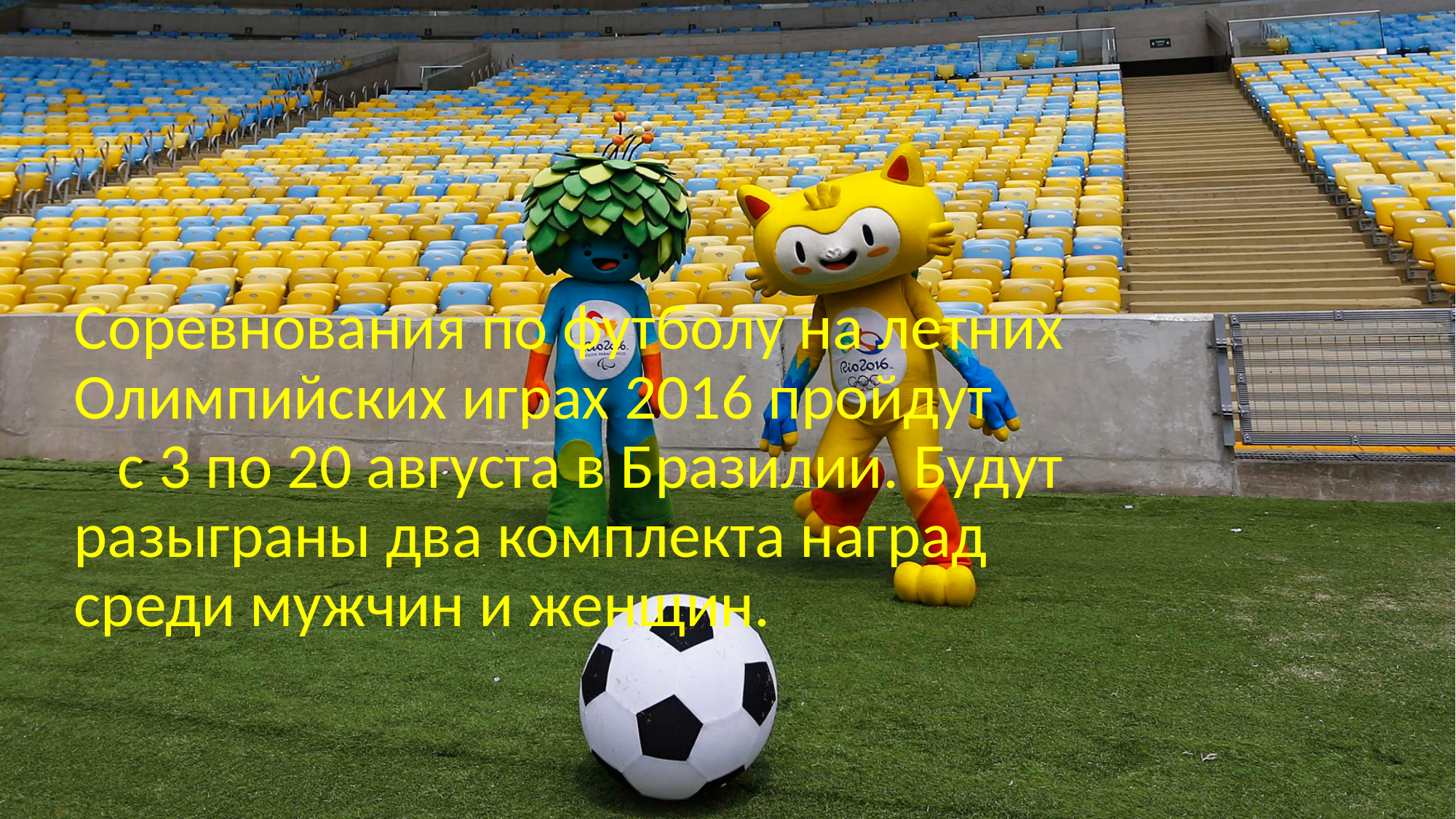

# Соревнования по футболу на летних Олимпийских играх 2016 пройдут         с 3 по 20 августа в Бразилии. Будут разыграны два комплекта наград среди мужчин и женщин.